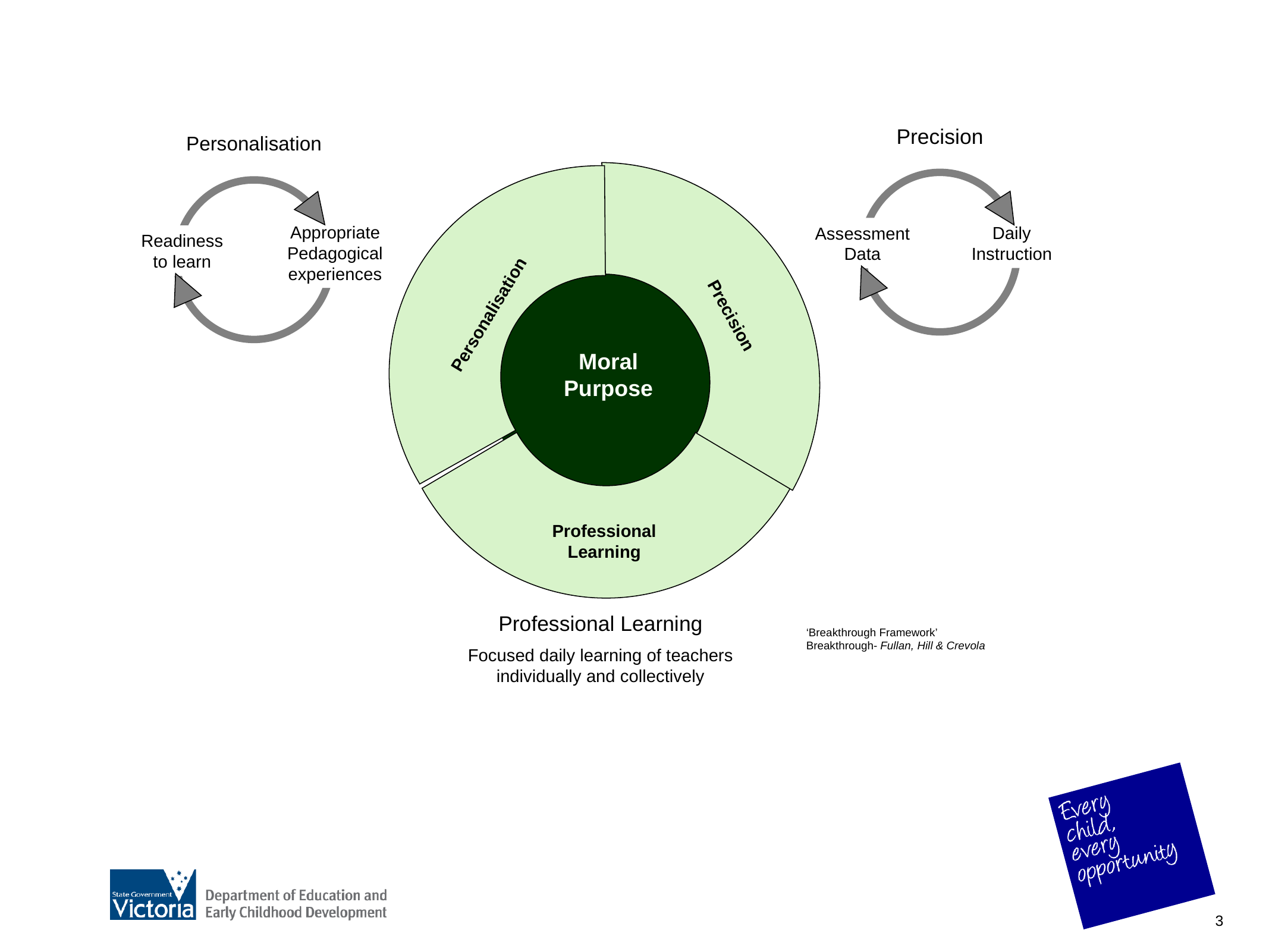

Precision

Daily Instruction
Assessment Data

Personalisation

Appropriate Pedagogical experiences
Readiness to learn

Personalisation

Moral
Purpose
Precision
Building
Leadership
Capacity
Professional
Learning

Professional Learning
Focused daily learning of teachers individually and collectively
‘Breakthrough Framework’
Breakthrough- Fullan, Hill & Crevola
3